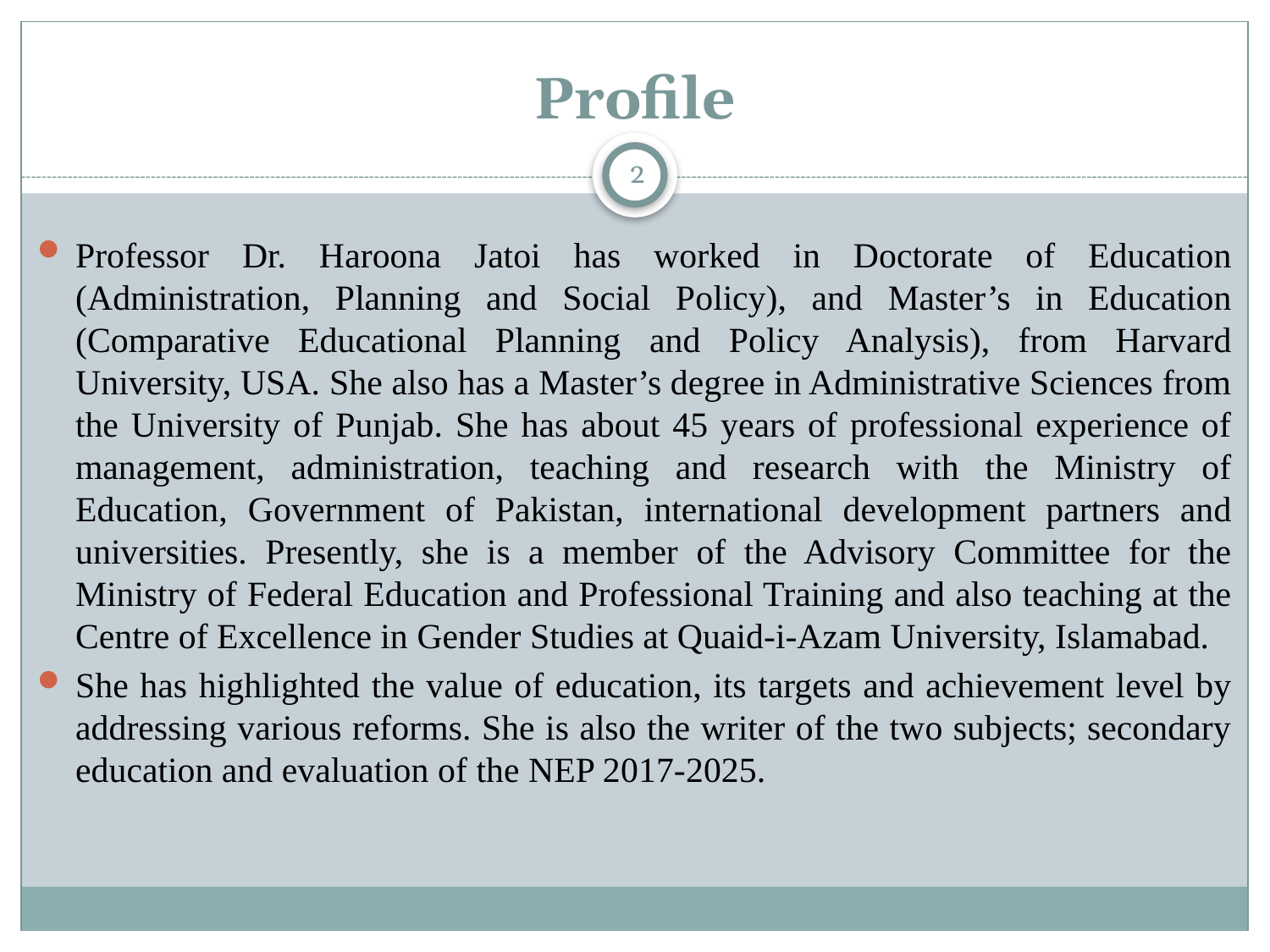

# Profile
2
Professor Dr. Haroona Jatoi has worked in Doctorate of Education (Administration, Planning and Social Policy), and Master’s in Education (Comparative Educational Planning and Policy Analysis), from Harvard University, USA. She also has a Master’s degree in Administrative Sciences from the University of Punjab. She has about 45 years of professional experience of management, administration, teaching and research with the Ministry of Education, Government of Pakistan, international development partners and universities. Presently, she is a member of the Advisory Committee for the Ministry of Federal Education and Professional Training and also teaching at the Centre of Excellence in Gender Studies at Quaid-i-Azam University, Islamabad.
She has highlighted the value of education, its targets and achievement level by addressing various reforms. She is also the writer of the two subjects; secondary education and evaluation of the NEP 2017-2025.